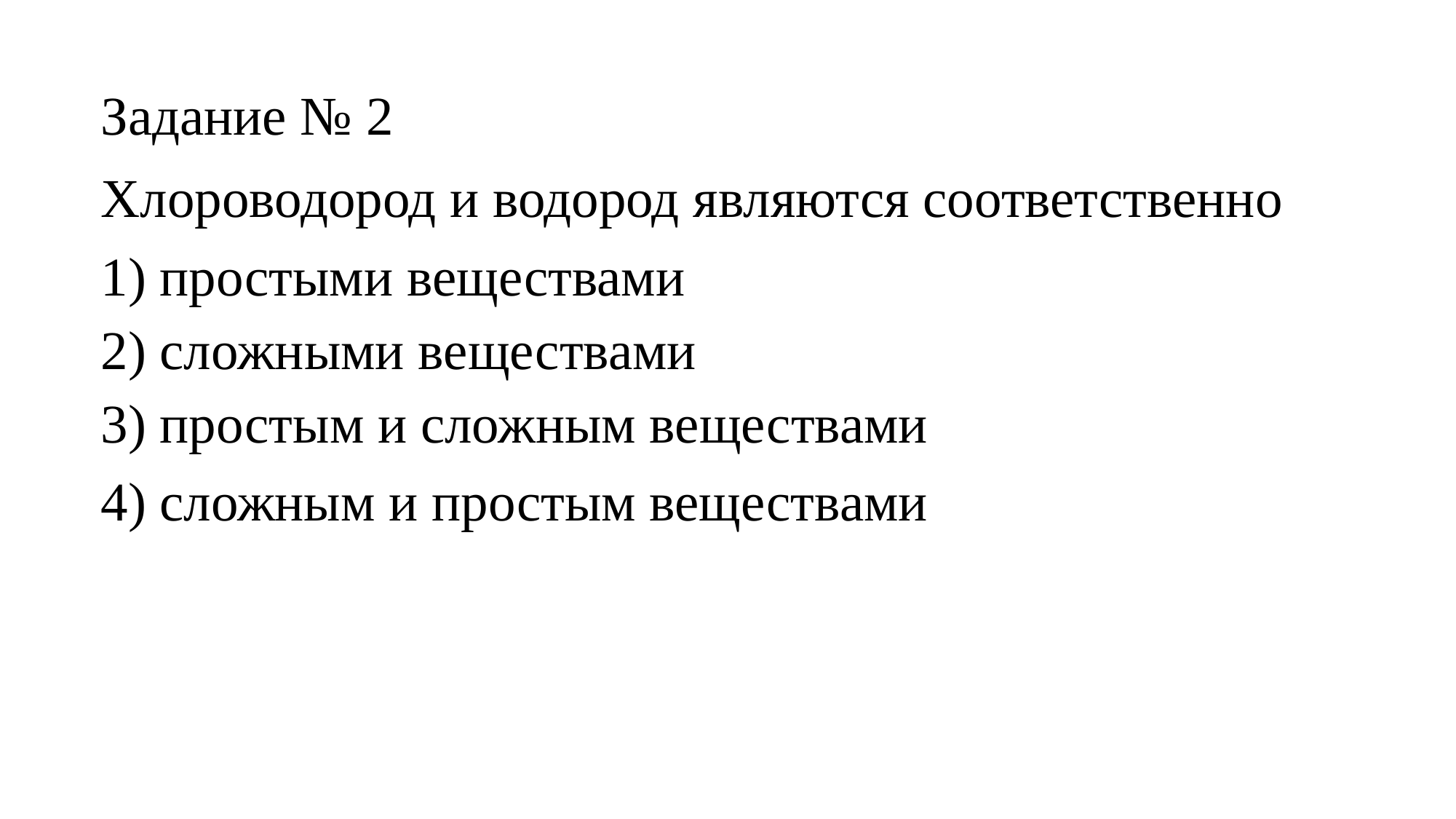

Задание № 2
Хлороводород и водород являются соответственно
1) простыми веществами
2) сложными веществами
3) простым и сложным веществами
4) сложным и простым веществами